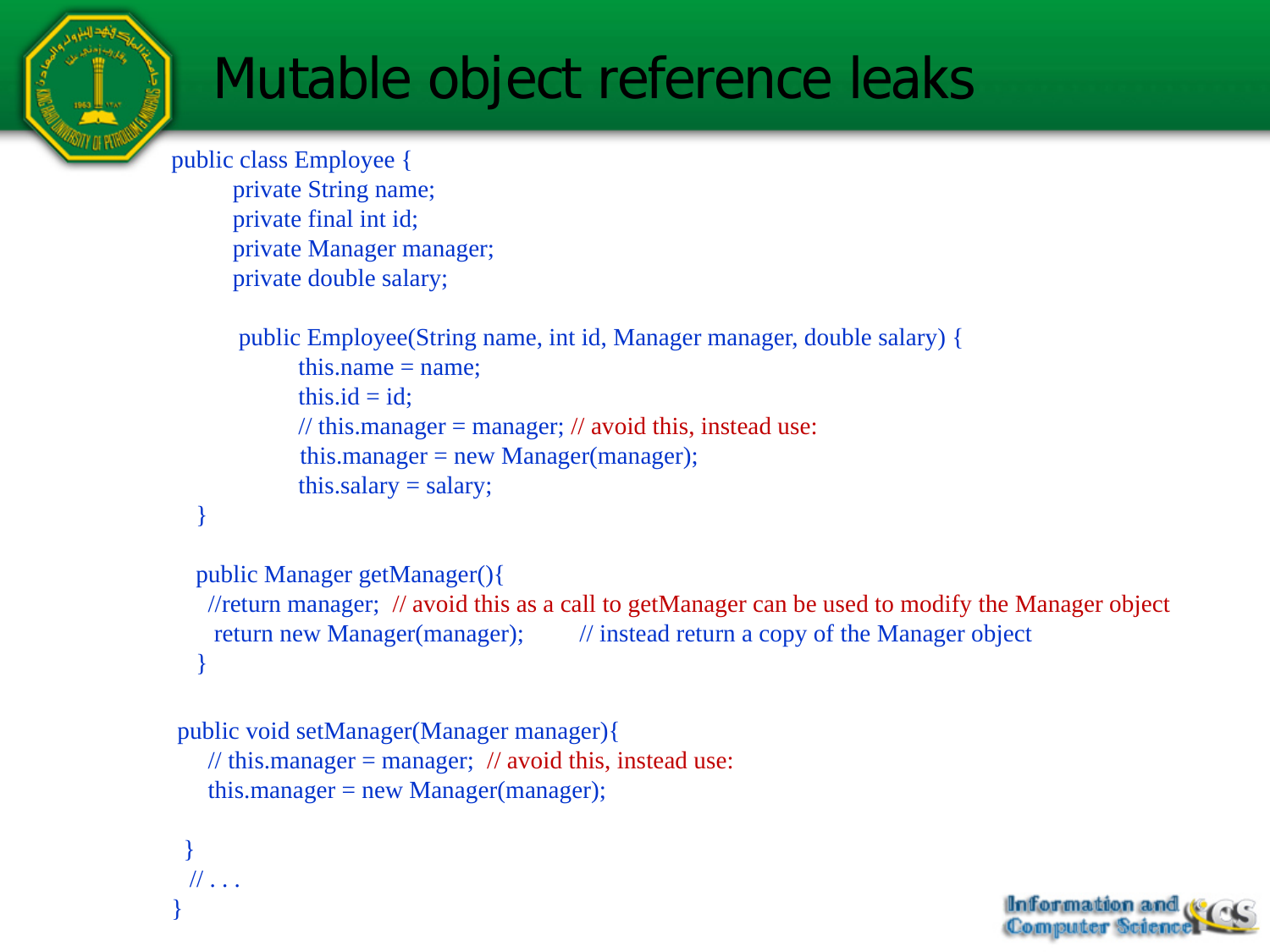

# Mutable object reference leaks
public class Employee {
          private String name;
          private final int id;
          private Manager manager;
          private double salary;

           public Employee(String name, int id, Manager manager, double salary) {
    	this.name = name;
    	this.id = id;
    	// this.manager = manager; // avoid this, instead use:
                     this.manager = new Manager(manager);
    	this.salary = salary;
    }

    public Manager getManager(){
      //return manager;  // avoid this as a call to getManager can be used to modify the Manager object
       return new Manager(manager);         // instead return a copy of the Manager object
    }
 public void setManager(Manager manager){
      // this.manager = manager;  // avoid this, instead use:
      this.manager = new Manager(manager);

  }
   // . . .
}